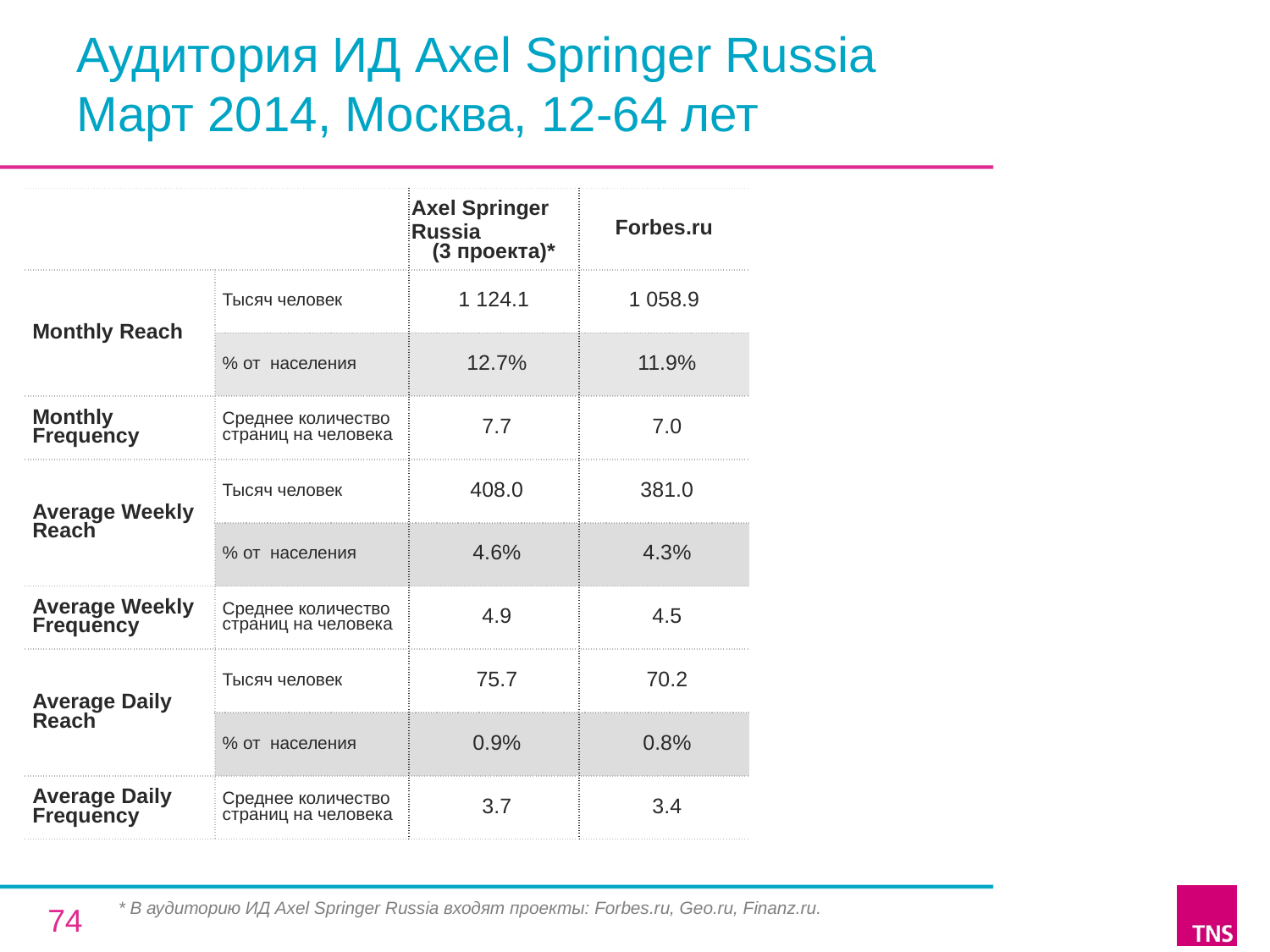

# Аудитория ИД Axel Springer Russia Март 2014, Москва, 12-64 лет
|  |  | Axel Springer Russia (3 проекта)\* | Forbes.ru |
| --- | --- | --- | --- |
| Monthly Reach | Тысяч человек | 1 124.1 | 1 058.9 |
|  | % от населения | 12.7% | 11.9% |
| Monthly Frequency | Среднее количество страниц на человека | 7.7 | 7.0 |
| Average Weekly Reach | Тысяч человек | 408.0 | 381.0 |
|  | % от населения | 4.6% | 4.3% |
| Average Weekly Frequency | Среднее количество страниц на человека | 4.9 | 4.5 |
| Average Daily Reach | Тысяч человек | 75.7 | 70.2 |
|  | % от населения | 0.9% | 0.8% |
| Average Daily Frequency | Среднее количество страниц на человека | 3.7 | 3.4 |
* В аудиторию ИД Axel Springer Russia входят проекты: Forbes.ru, Geo.ru, Finanz.ru.
74